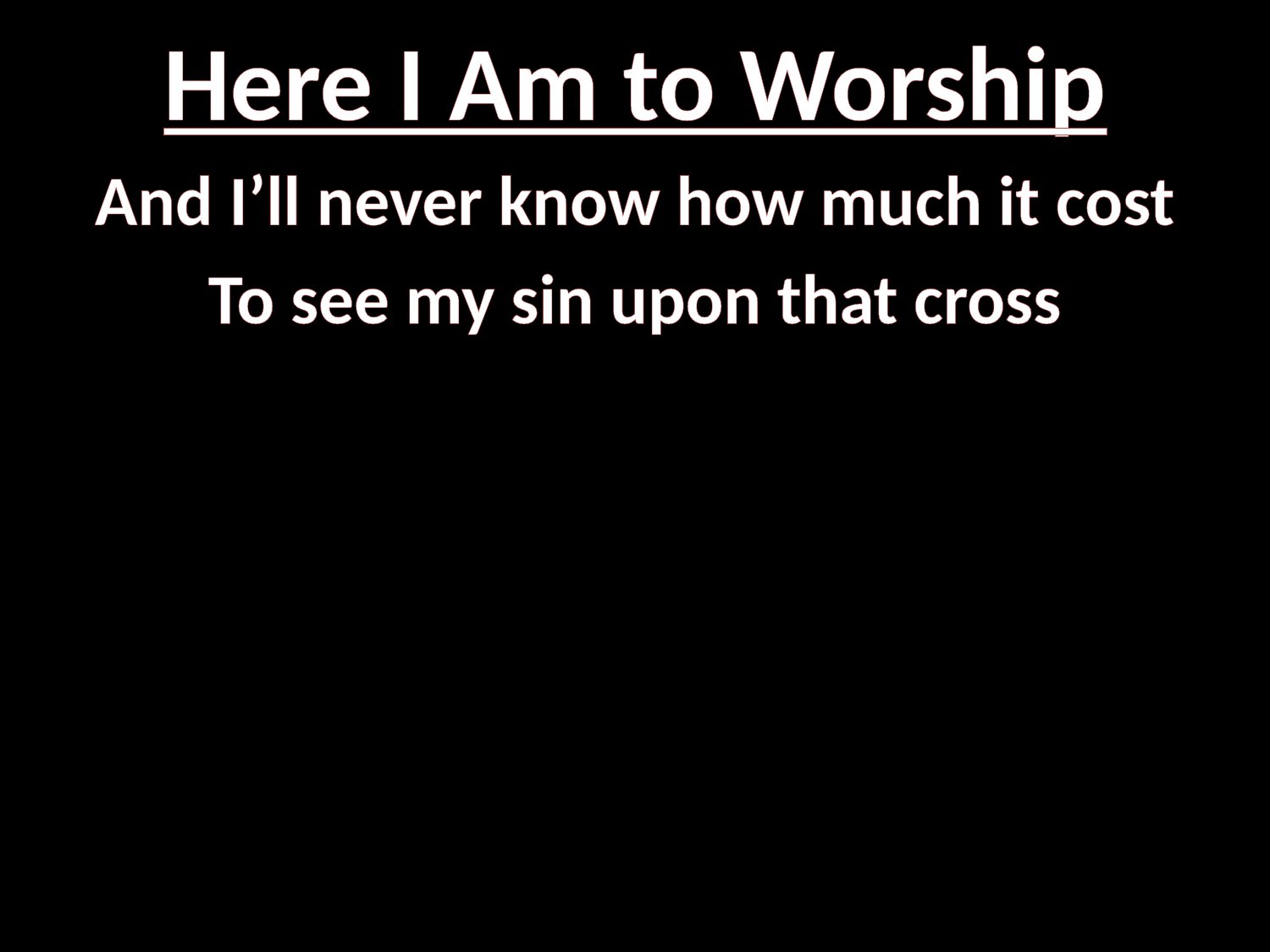

# Here I Am to Worship
And I’ll never know how much it cost
To see my sin upon that cross